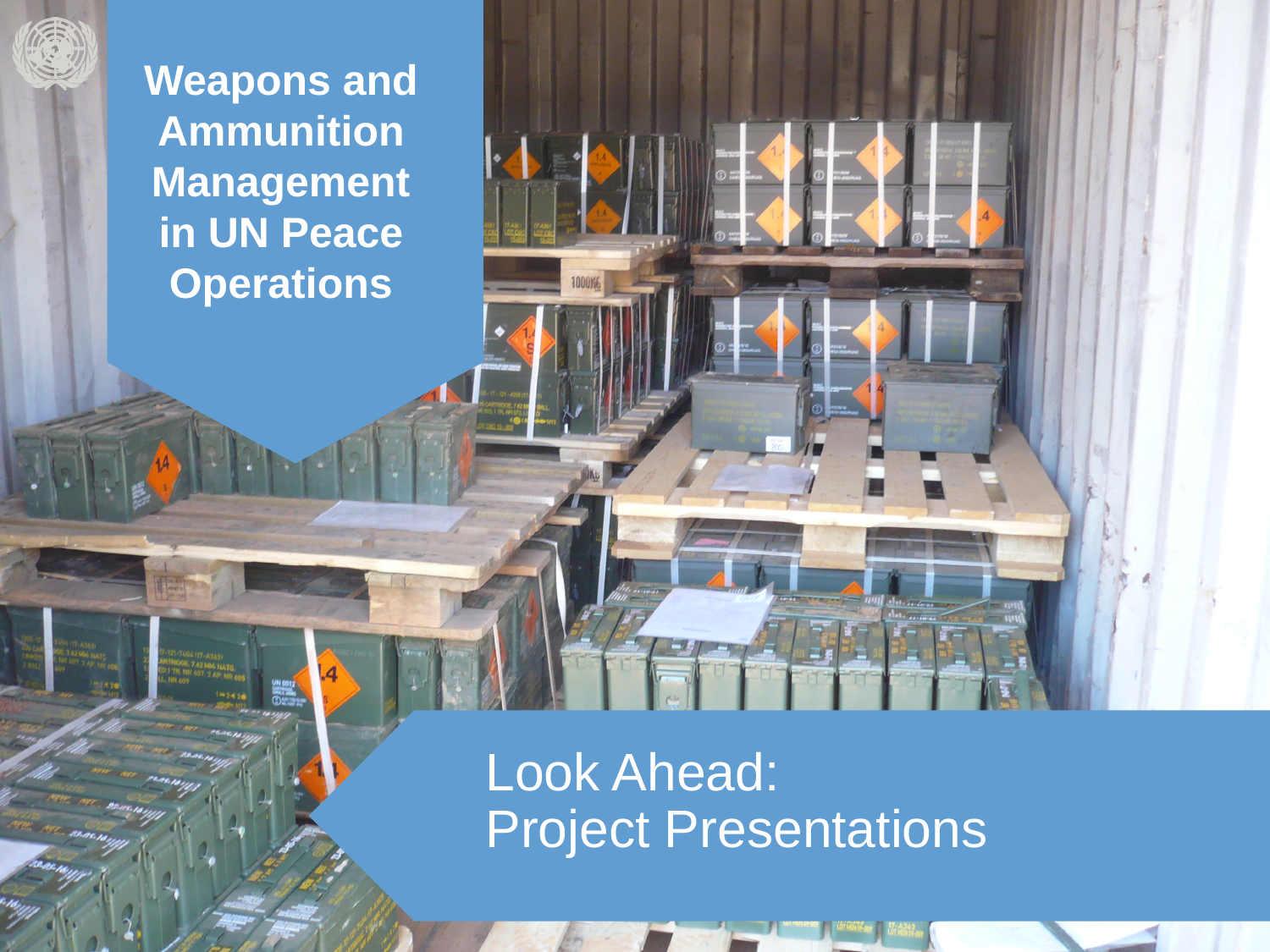

Weapons and Ammunition Management in UN Peace Operations
Look Ahead:
Project Presentations